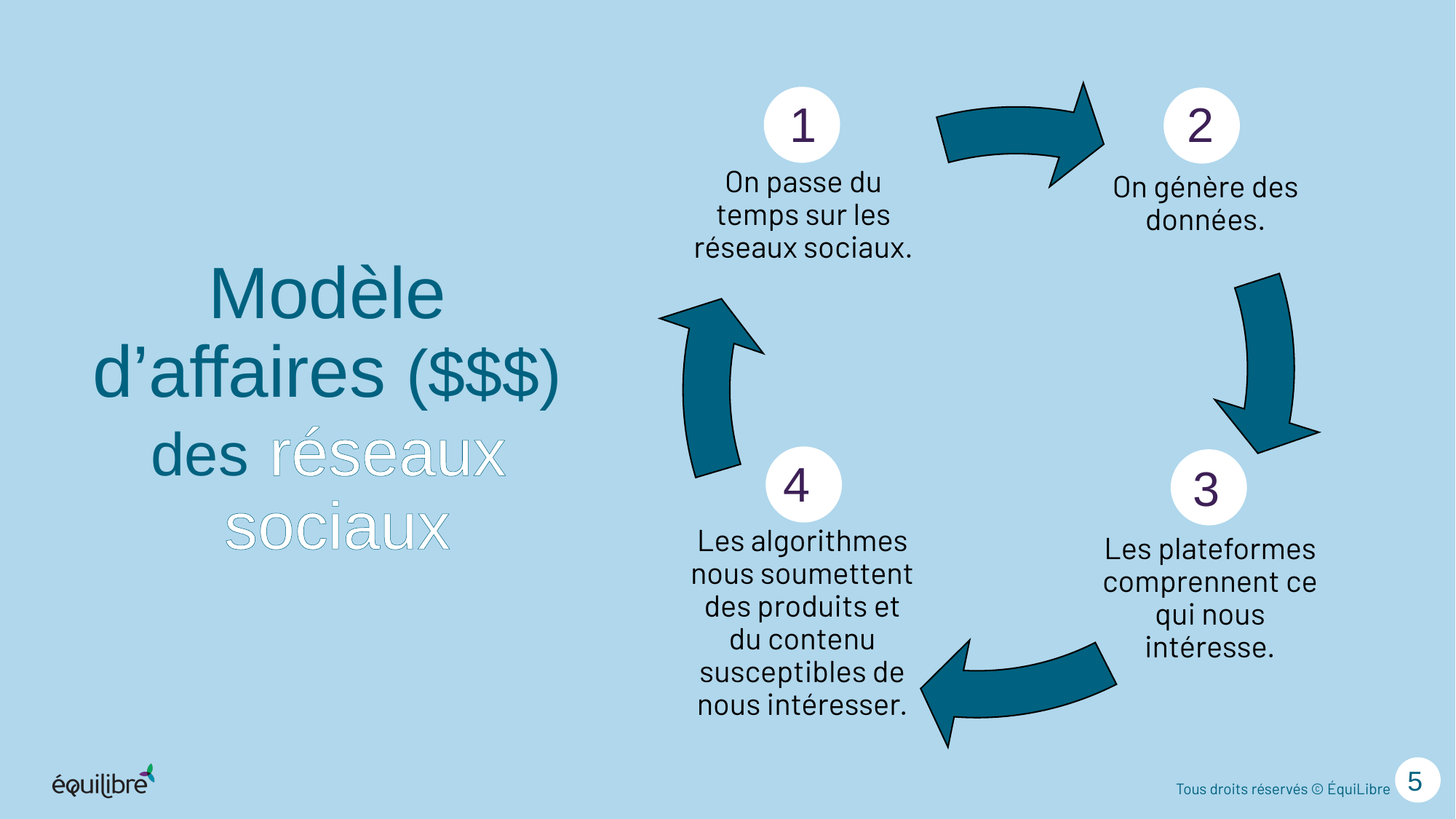

On génère des données.
Les plateformes comprennent ce qui nous intéresse.
Les algorithmes nous soumettent des produits et du contenu susceptibles de nous intéresser.
On passe du temps sur les réseaux sociaux.

1

2
Modèle
d’affaires ($$$)
des réseaux
sociaux

4

3

5